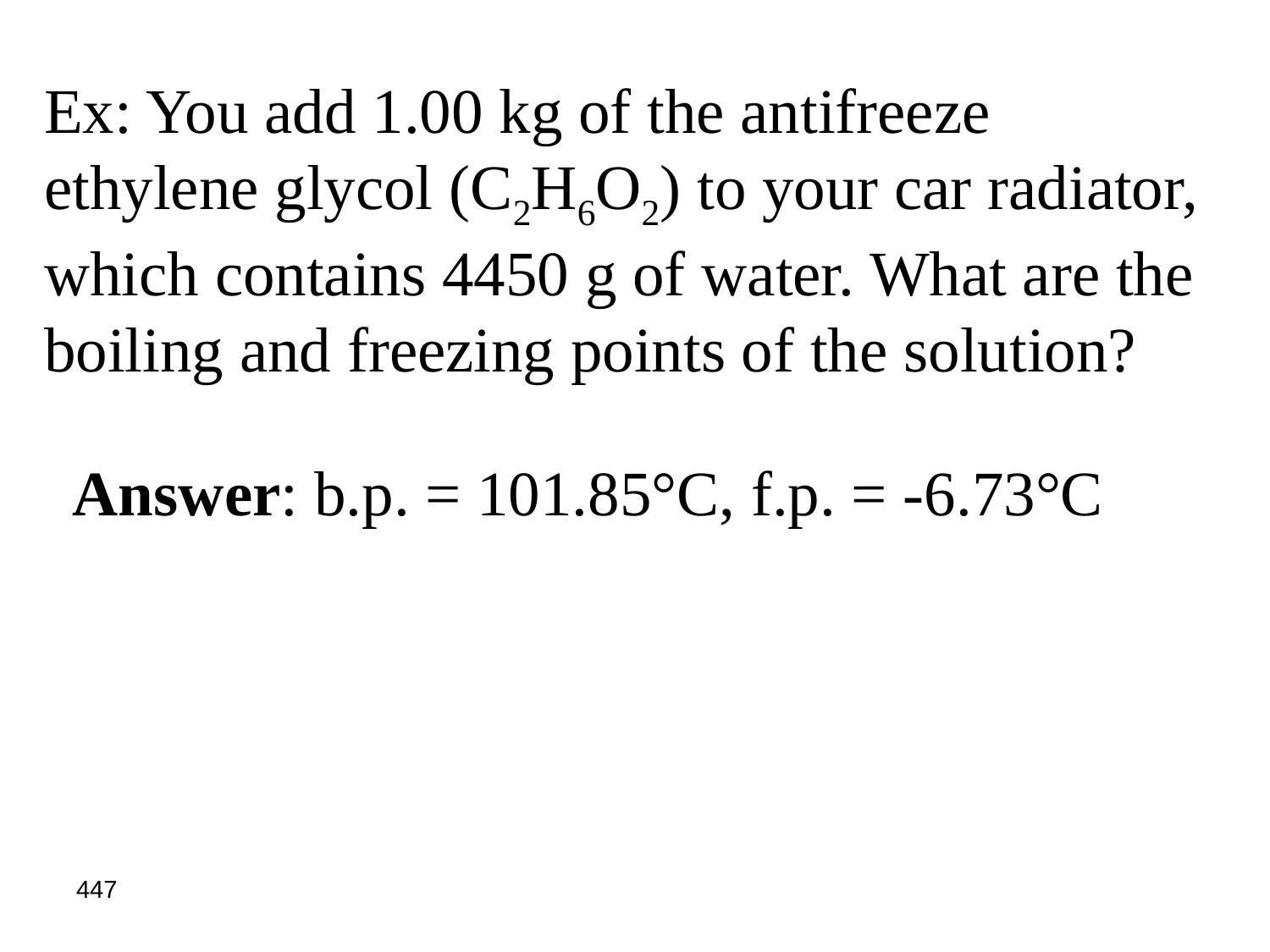

Ex: You add 1.00 kg of the antifreeze ethylene glycol (C2H6O2) to your car radiator, which contains 4450 g of water. What are the boiling and freezing points of the solution?
Answer: b.p. = 101.85°C, f.p. = -6.73°C
447